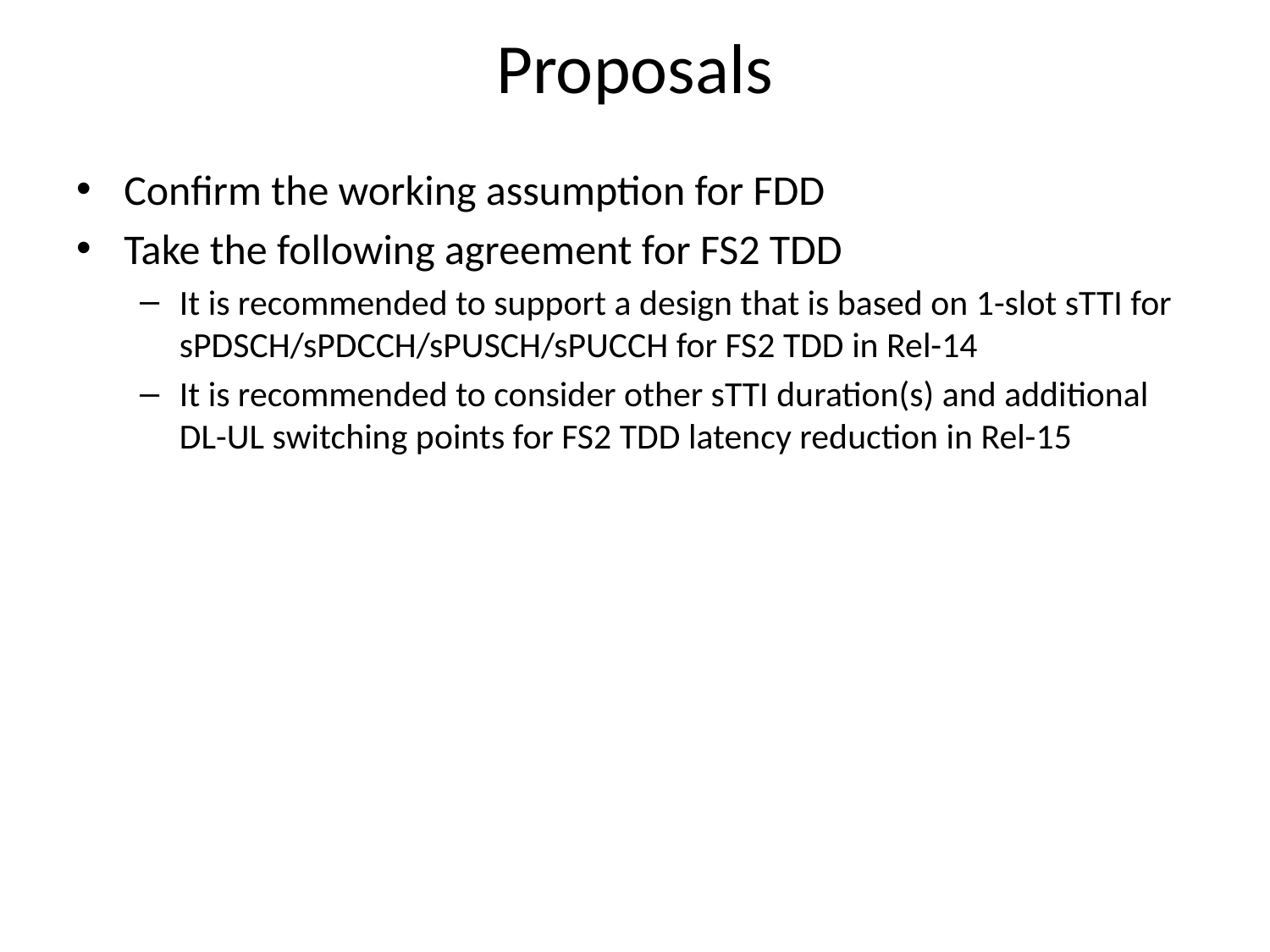

# Proposals
Confirm the working assumption for FDD
Take the following agreement for FS2 TDD
It is recommended to support a design that is based on 1-slot sTTI for sPDSCH/sPDCCH/sPUSCH/sPUCCH for FS2 TDD in Rel-14
It is recommended to consider other sTTI duration(s) and additional DL-UL switching points for FS2 TDD latency reduction in Rel-15